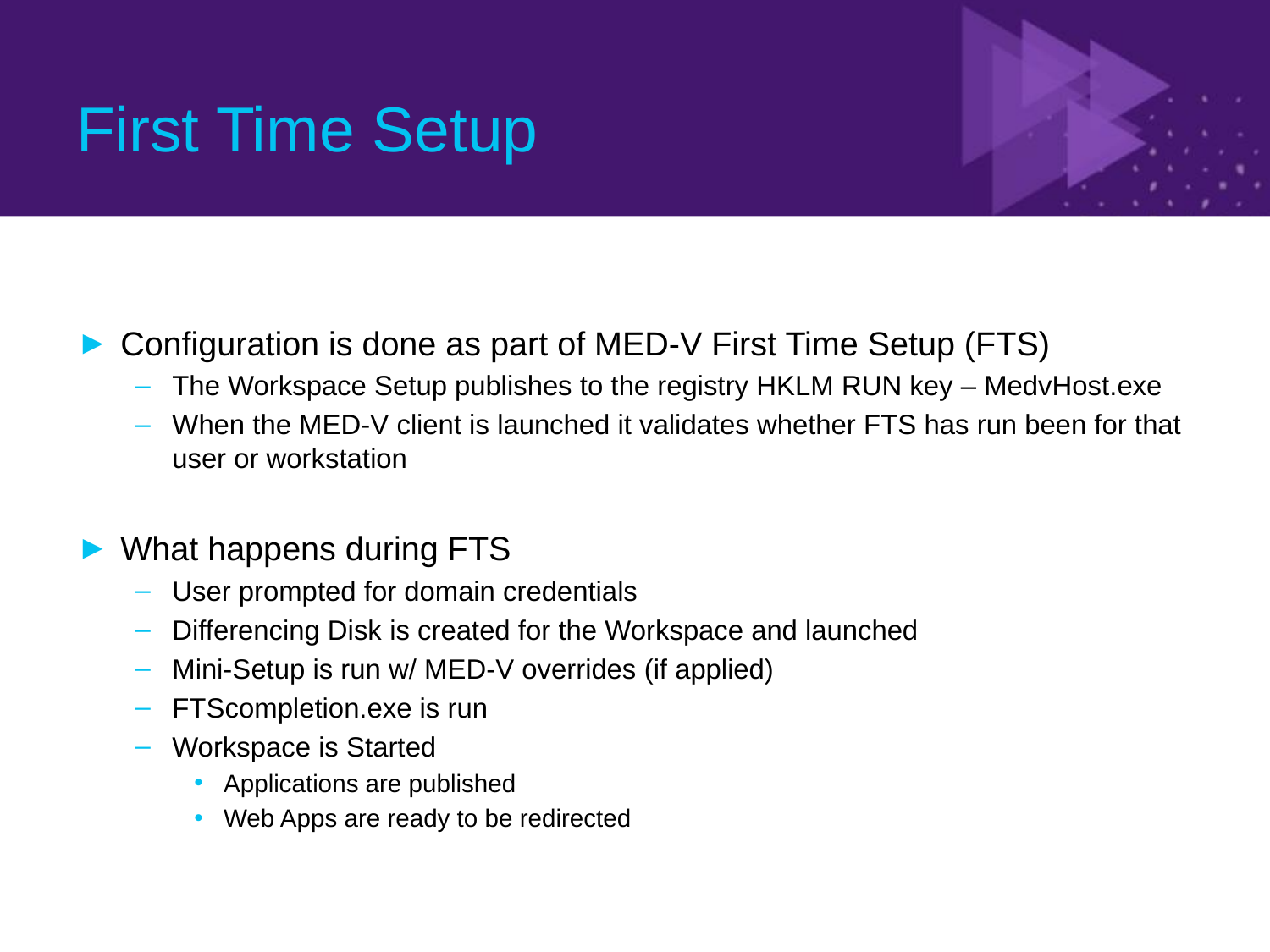

# First Time Setup
Configuration is done as part of MED-V First Time Setup (FTS)
The Workspace Setup publishes to the registry HKLM RUN key – MedvHost.exe
When the MED-V client is launched it validates whether FTS has run been for that user or workstation

What happens during FTS
User prompted for domain credentials
Differencing Disk is created for the Workspace and launched
Mini-Setup is run w/ MED-V overrides (if applied)
FTScompletion.exe is run
Workspace is Started
Applications are published
Web Apps are ready to be redirected